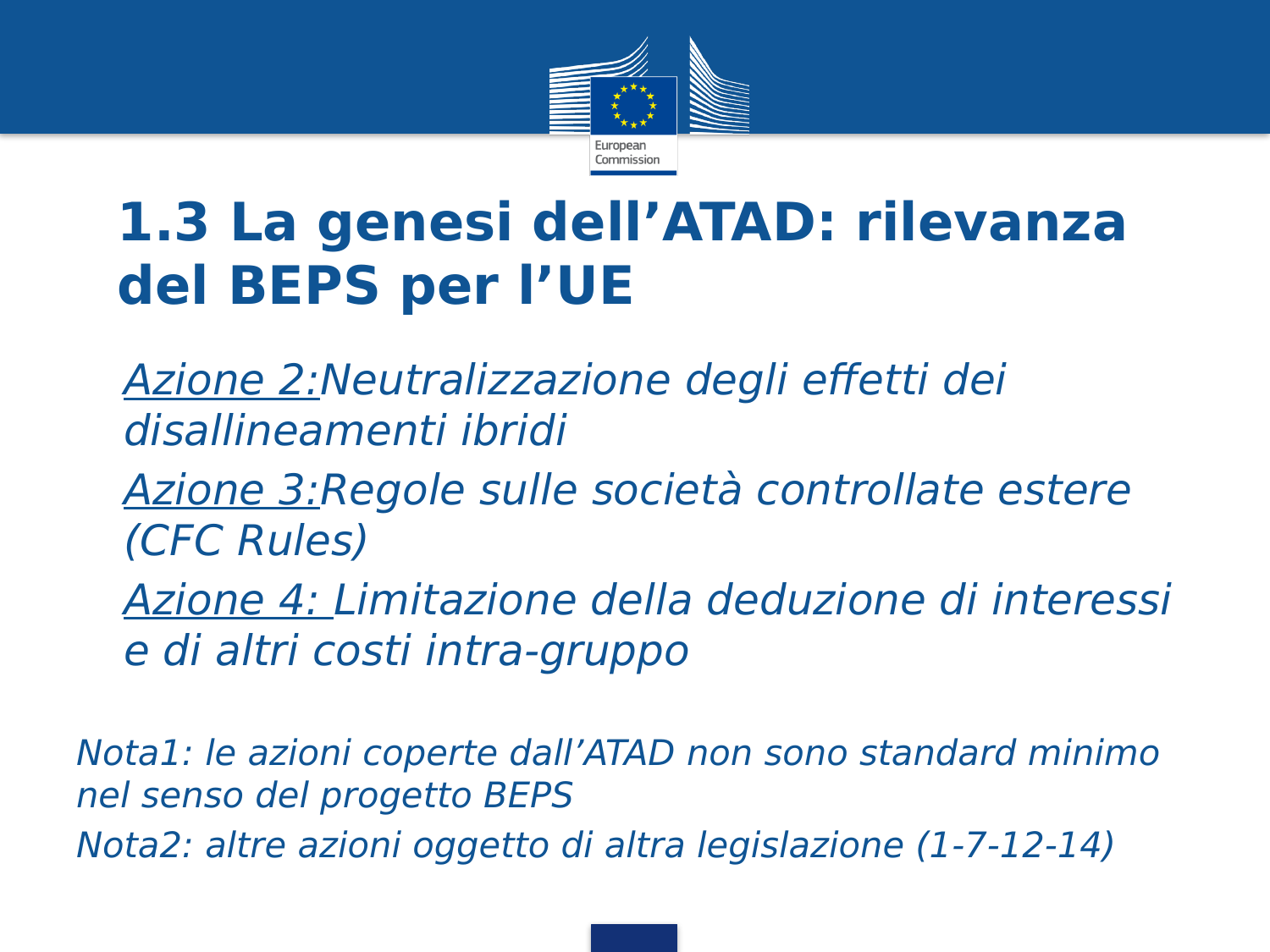

# 1.3 La genesi dell’ATAD: rilevanza del BEPS per l’UE
Azione 2:Neutralizzazione degli effetti dei disallineamenti ibridi
Azione 3:Regole sulle società controllate estere (CFC Rules)
Azione 4: Limitazione della deduzione di interessi e di altri costi intra-gruppo

Nota1: le azioni coperte dall’ATAD non sono standard minimo nel senso del progetto BEPS
Nota2: altre azioni oggetto di altra legislazione (1-7-12-14)